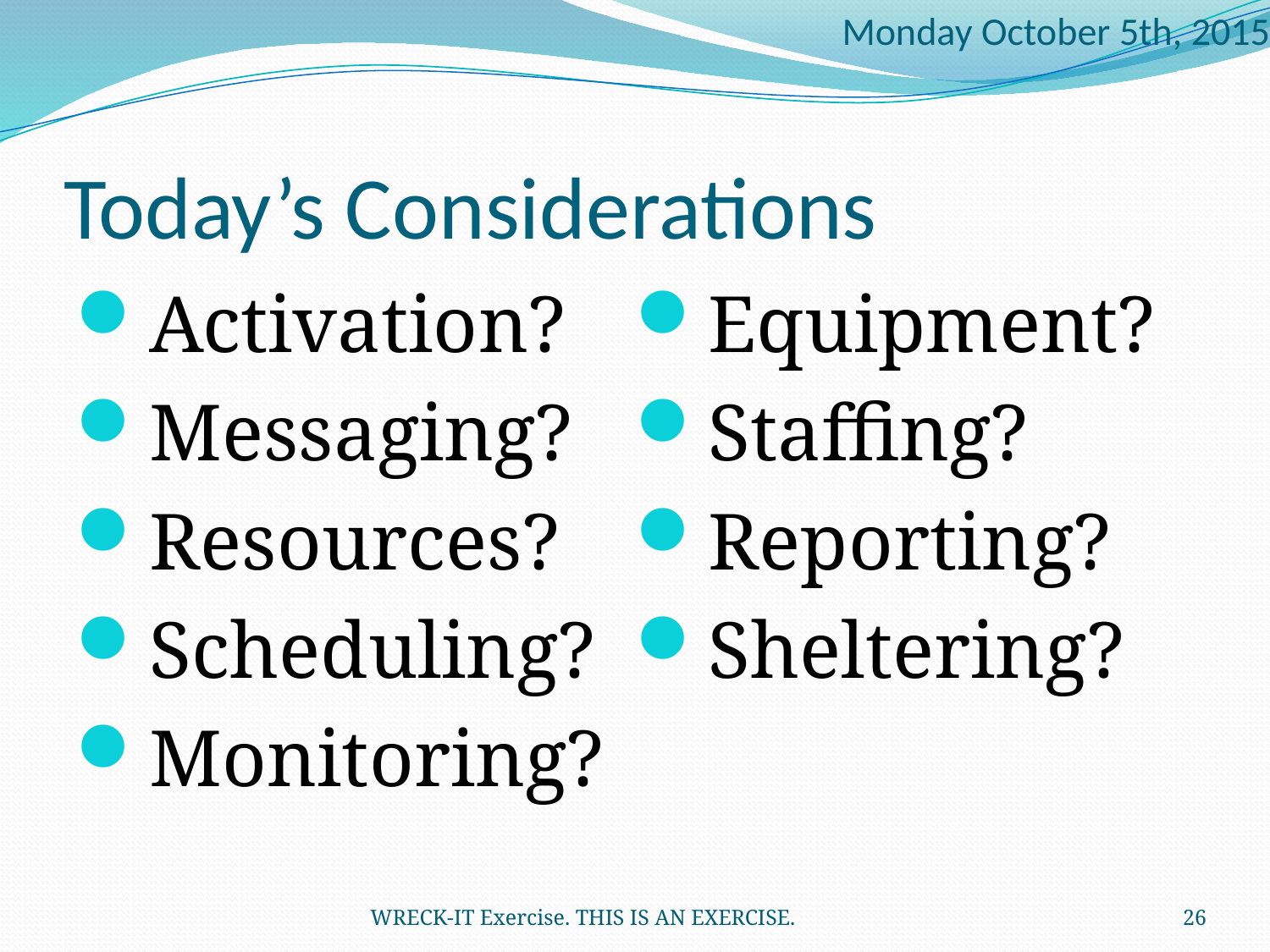

Monday October 5th, 2015
# Today’s Considerations
Activation?
Messaging?
Resources?
Scheduling?
Monitoring?
Equipment?
Staffing?
Reporting?
Sheltering?
WRECK-IT Exercise. THIS IS AN EXERCISE.
26